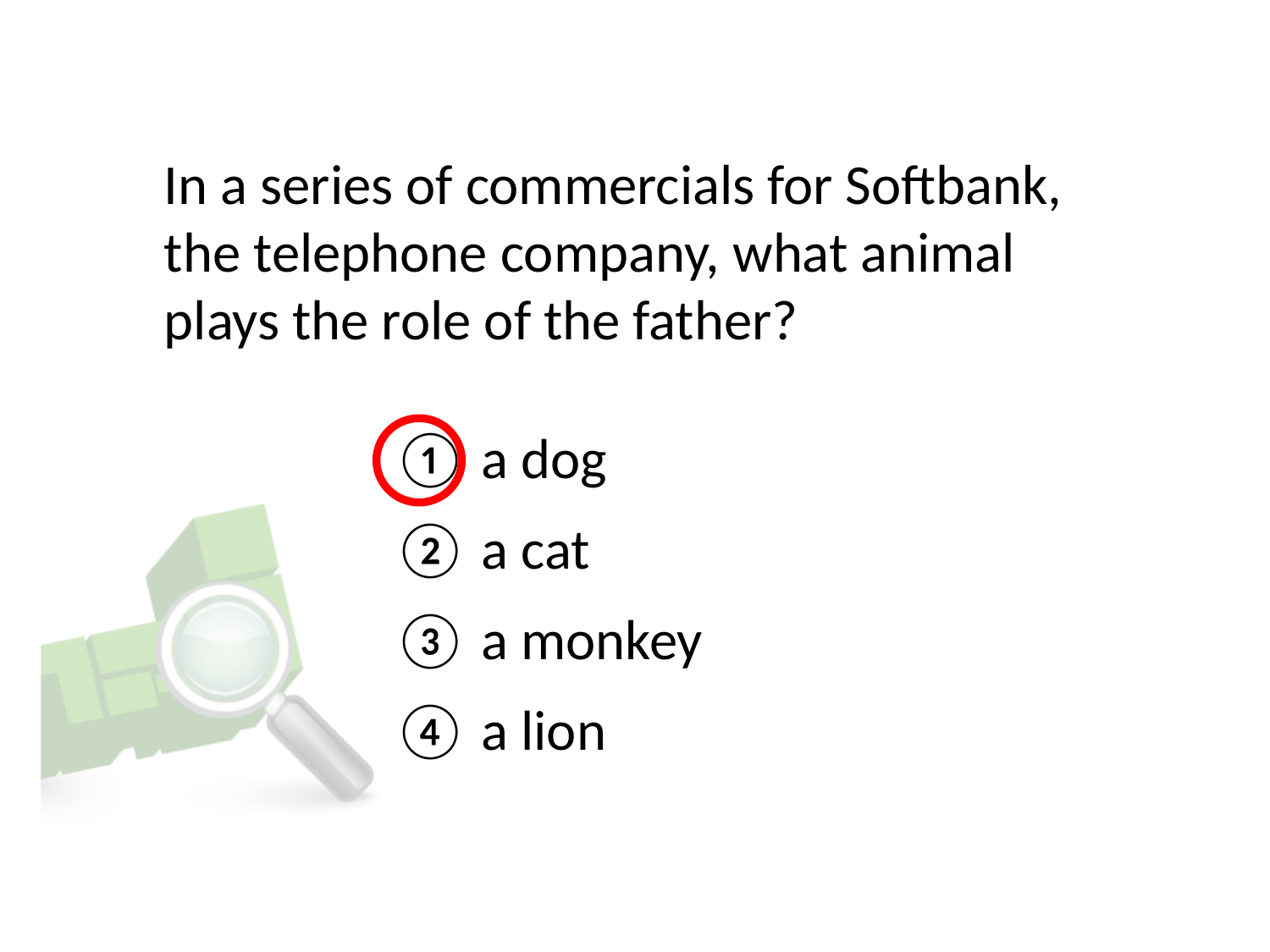

# In a series of commercials for Softbank, the telephone company, what animal plays the role of the father?
① a dog
② a cat
③ a monkey
④ a lion